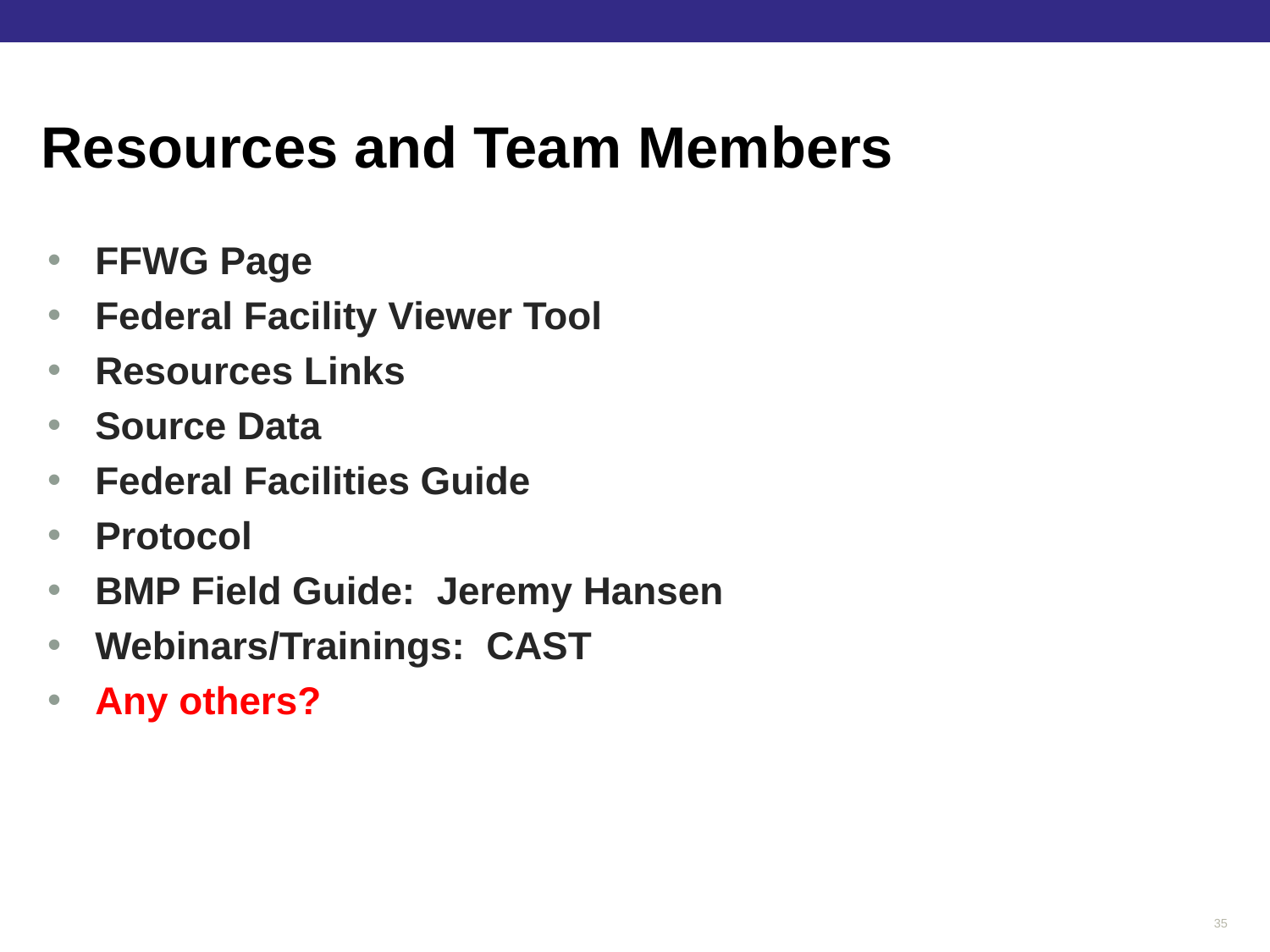

Resources and Team Members
FFWG Page
Federal Facility Viewer Tool
Resources Links
Source Data
Federal Facilities Guide
Protocol
BMP Field Guide:  Jeremy Hansen
Webinars/Trainings:  CAST
Any others?

35